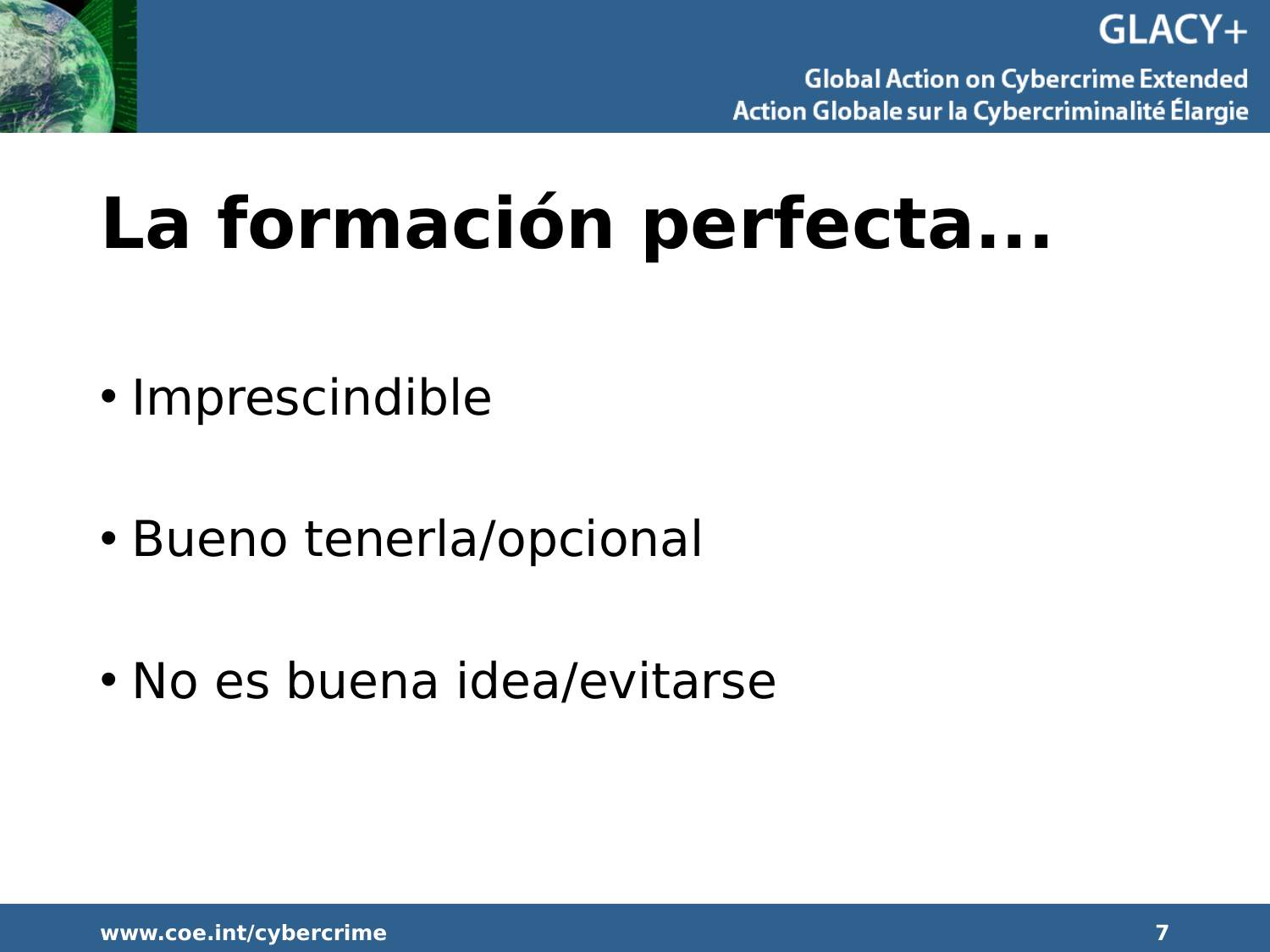

# La formación perfecta...
Imprescindible

Bueno tenerla/opcional

No es buena idea/evitarse
www.coe.int/cybercrime
7